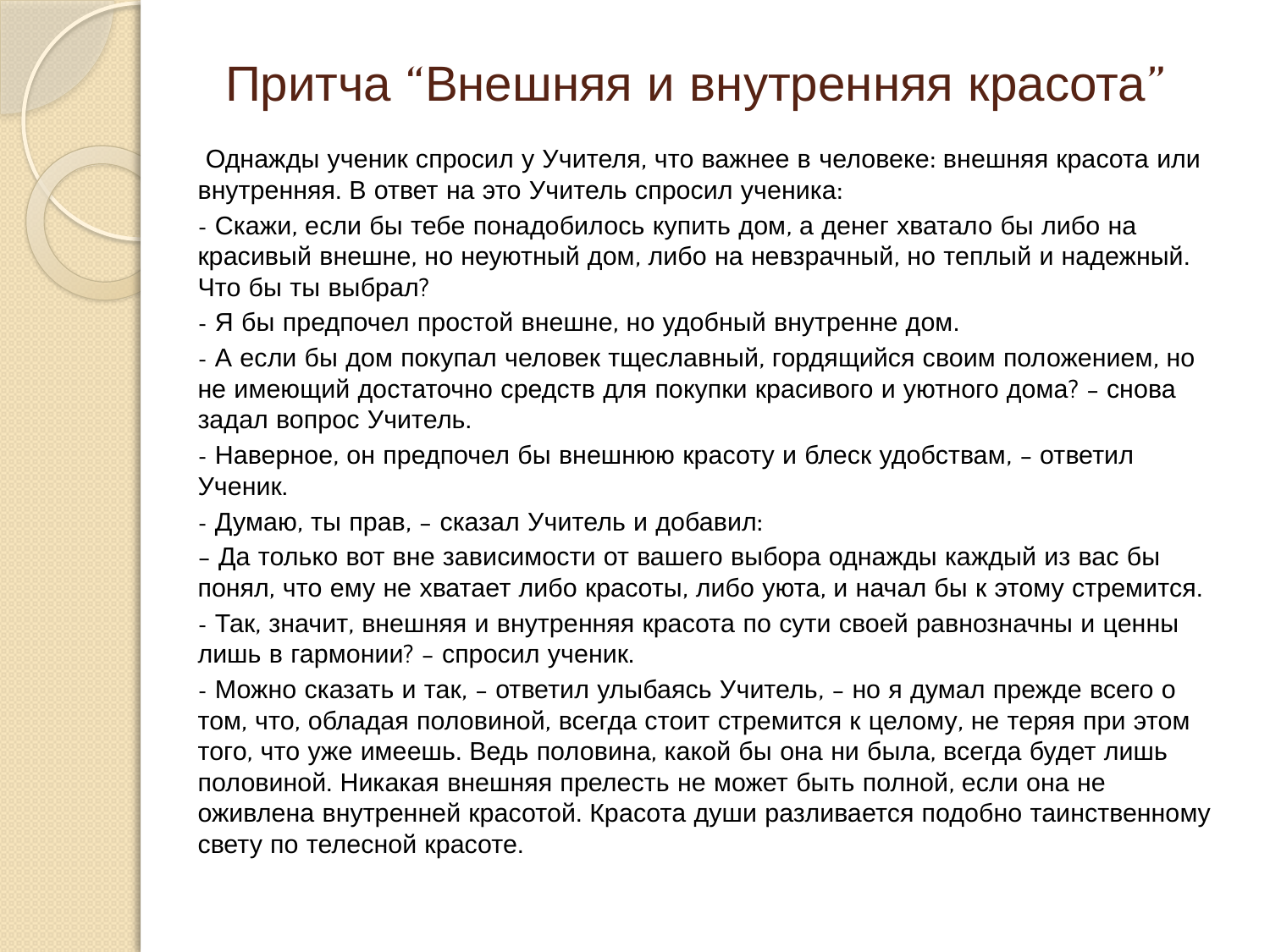

# Притча “Внешняя и внутренняя красота”
 Однажды ученик спросил у Учителя, что важнее в человеке: внешняя красота или внутренняя. В ответ на это Учитель спросил ученика:
- Скажи, если бы тебе понадобилось купить дом, а денег хватало бы либо на красивый внешне, но неуютный дом, либо на невзрачный, но теплый и надежный. Что бы ты выбрал?
- Я бы предпочел простой внешне, но удобный внутренне дом.
- А если бы дом покупал человек тщеславный, гордящийся своим положением, но не имеющий достаточно средств для покупки красивого и уютного дома? – снова задал вопрос Учитель.
- Наверное, он предпочел бы внешнюю красоту и блеск удобствам, – ответил Ученик.
- Думаю, ты прав, – сказал Учитель и добавил:
– Да только вот вне зависимости от вашего выбора однажды каждый из вас бы понял, что ему не хватает либо красоты, либо уюта, и начал бы к этому стремится.
- Так, значит, внешняя и внутренняя красота по сути своей равнозначны и ценны лишь в гармонии? – спросил ученик.
- Можно сказать и так, – ответил улыбаясь Учитель, – но я думал прежде всего о том, что, обладая половиной, всегда стоит стремится к целому, не теряя при этом того, что уже имеешь. Ведь половина, какой бы она ни была, всегда будет лишь половиной. Никакая внешняя прелесть не может быть полной, если она не оживлена внутренней красотой. Красота души разливается подобно таинственному свету по телесной красоте.